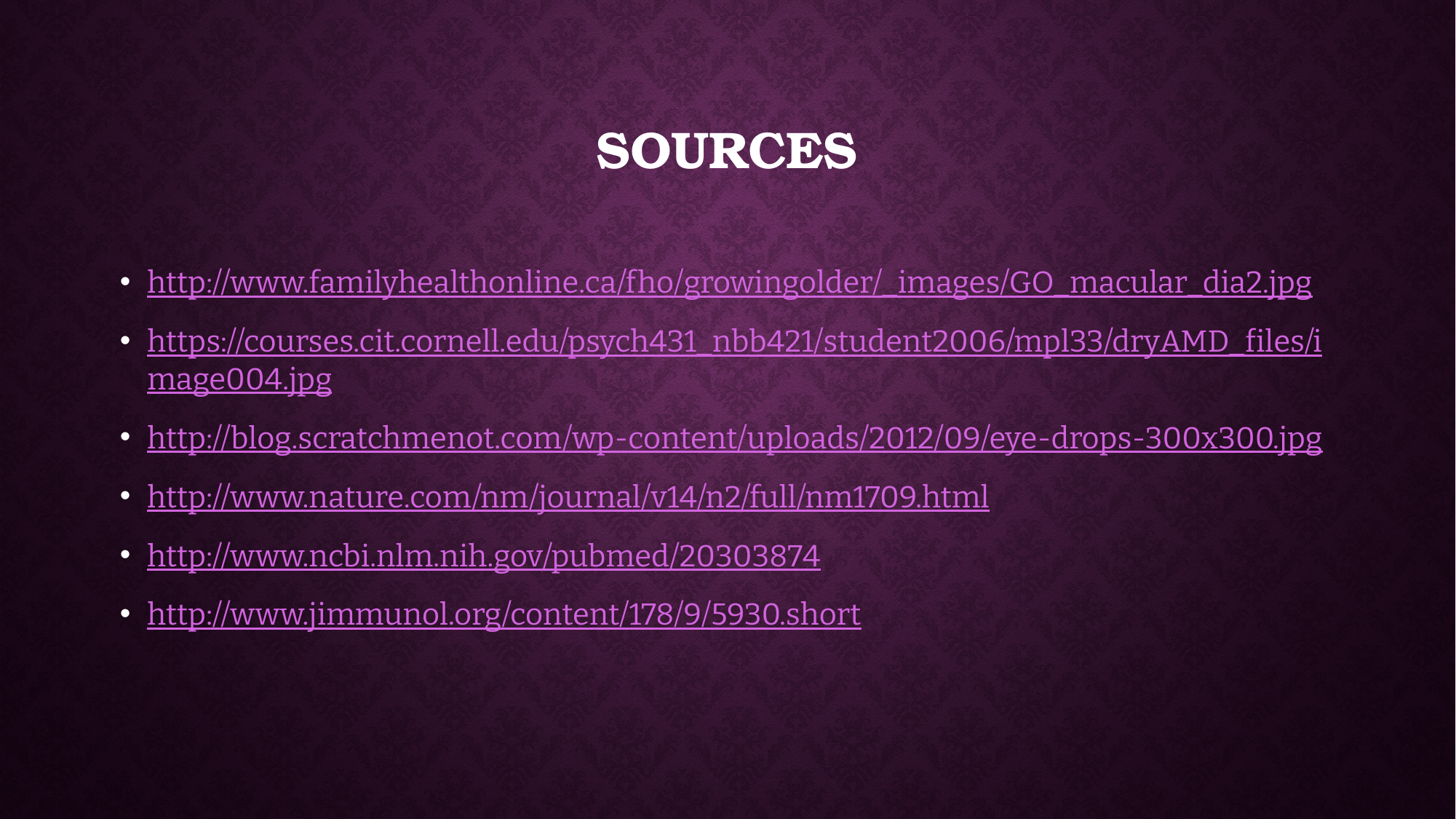

# Sources
http://www.familyhealthonline.ca/fho/growingolder/_images/GO_macular_dia2.jpg
https://courses.cit.cornell.edu/psych431_nbb421/student2006/mpl33/dryAMD_files/image004.jpg
http://blog.scratchmenot.com/wp-content/uploads/2012/09/eye-drops-300x300.jpg
http://www.nature.com/nm/journal/v14/n2/full/nm1709.html
http://www.ncbi.nlm.nih.gov/pubmed/20303874
http://www.jimmunol.org/content/178/9/5930.short